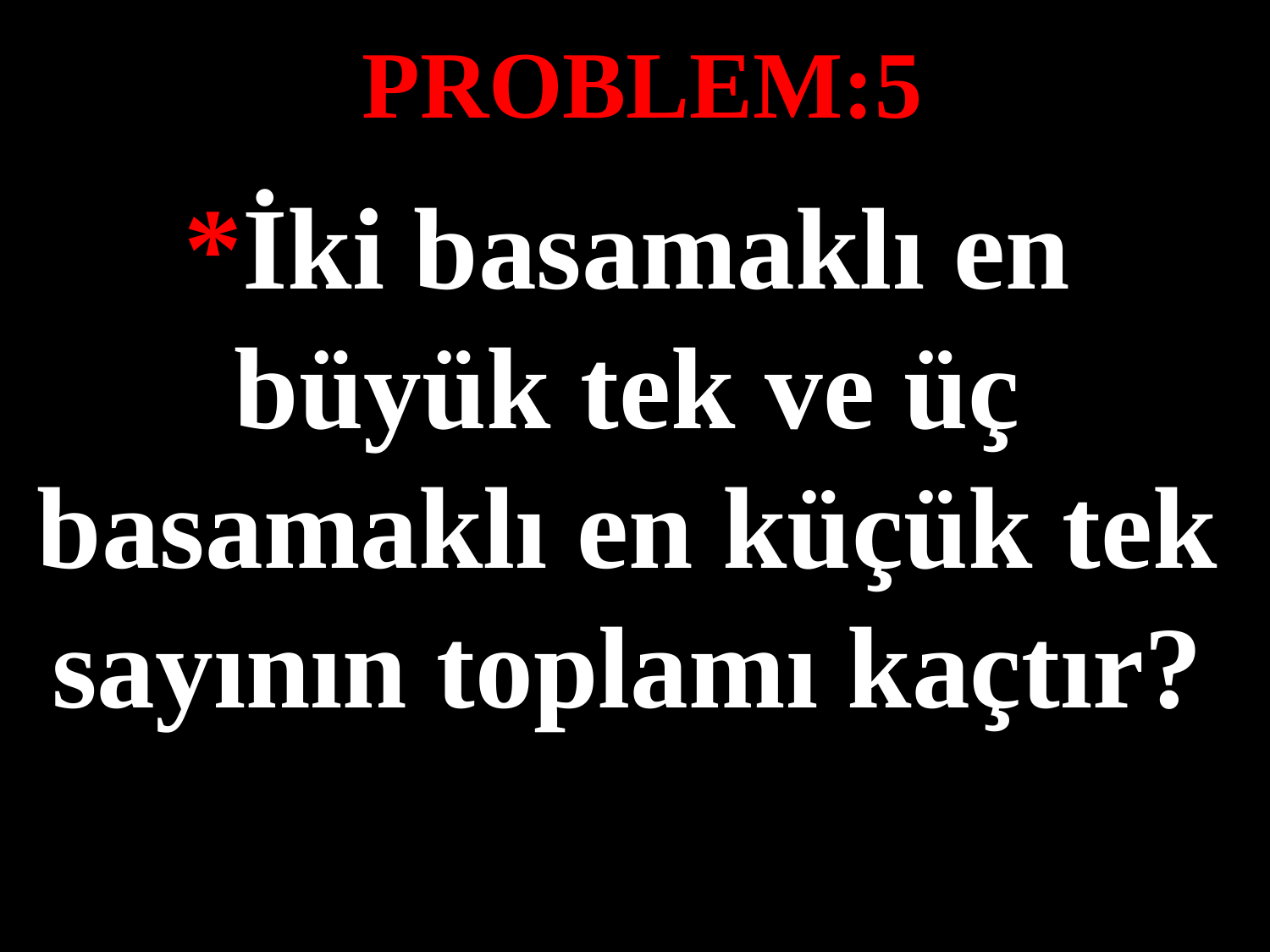

PROBLEM:5
*İki basamaklı en büyük tek ve üç basamaklı en küçük tek sayının toplamı kaçtır?
#